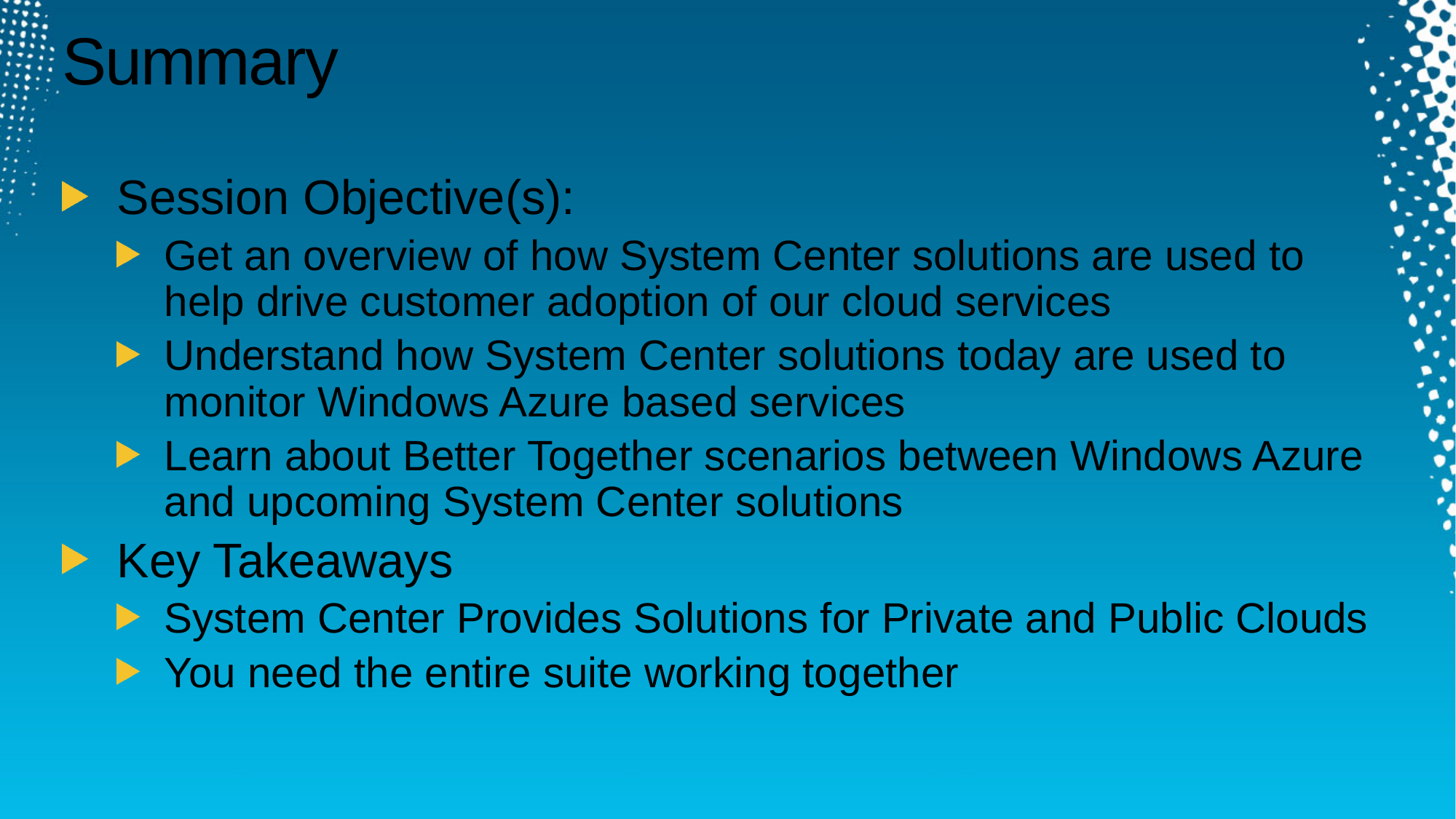

# Summary
Session Objective(s):
Get an overview of how System Center solutions are used to help drive customer adoption of our cloud services
Understand how System Center solutions today are used to monitor Windows Azure based services
Learn about Better Together scenarios between Windows Azure and upcoming System Center solutions
Key Takeaways
System Center Provides Solutions for Private and Public Clouds
You need the entire suite working together